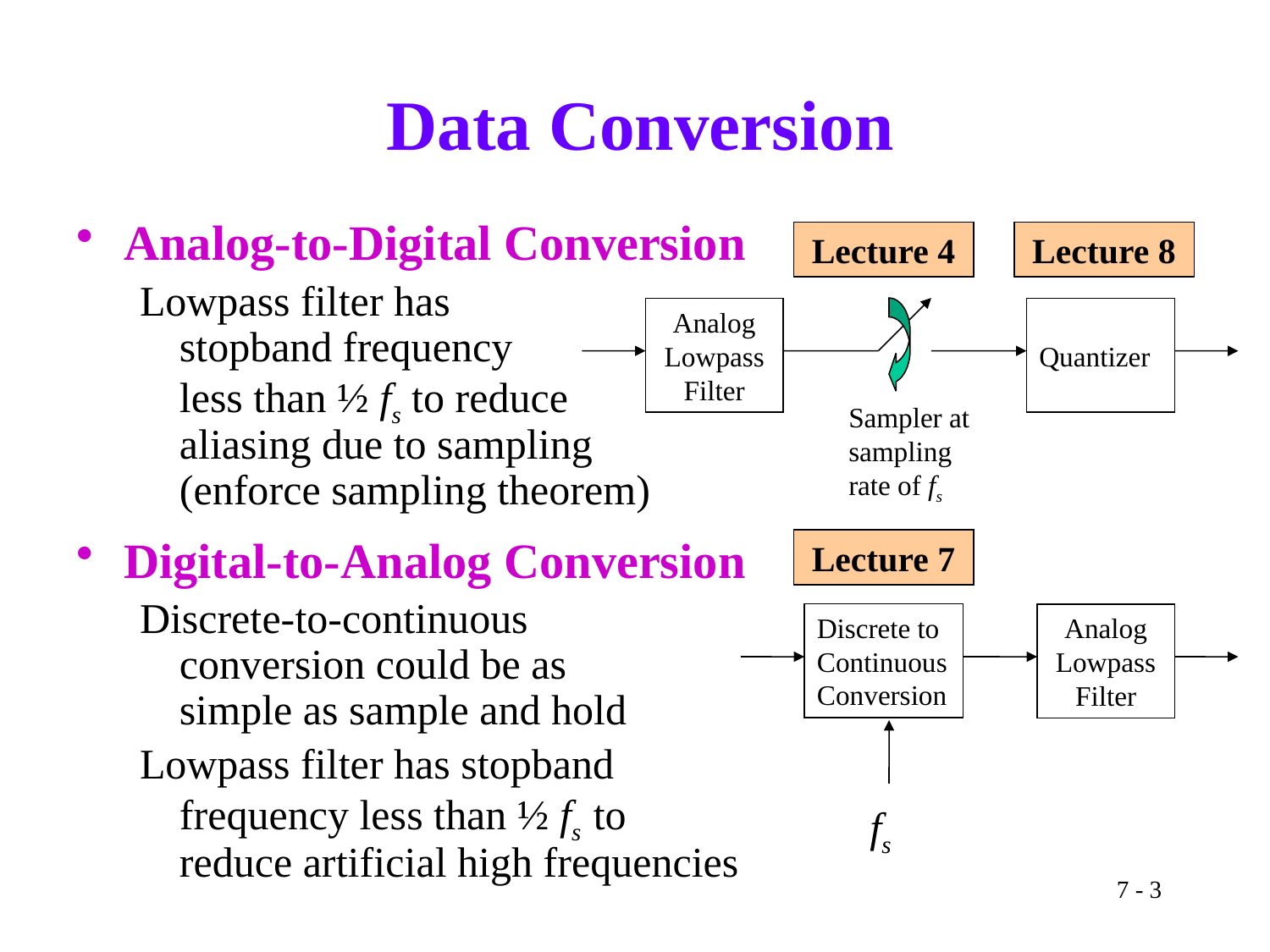

# Data Conversion
Analog-to-Digital Conversion
Lowpass filter has
stopband frequency
less than ½ fs to reduce
aliasing due to sampling
(enforce sampling theorem)
Digital-to-Analog Conversion
Discrete-to-continuous
conversion could be as
simple as sample and hold
Lowpass filter has stopband
frequency less than ½ fs  to
reduce artificial high frequencies
Lecture 4
Lecture 8

Analog Lowpass Filter
Quantizer

Sampler at sampling rate of fs
Lecture 7
Discrete to Continuous Conversion
Analog Lowpass Filter

fs
7 - 3